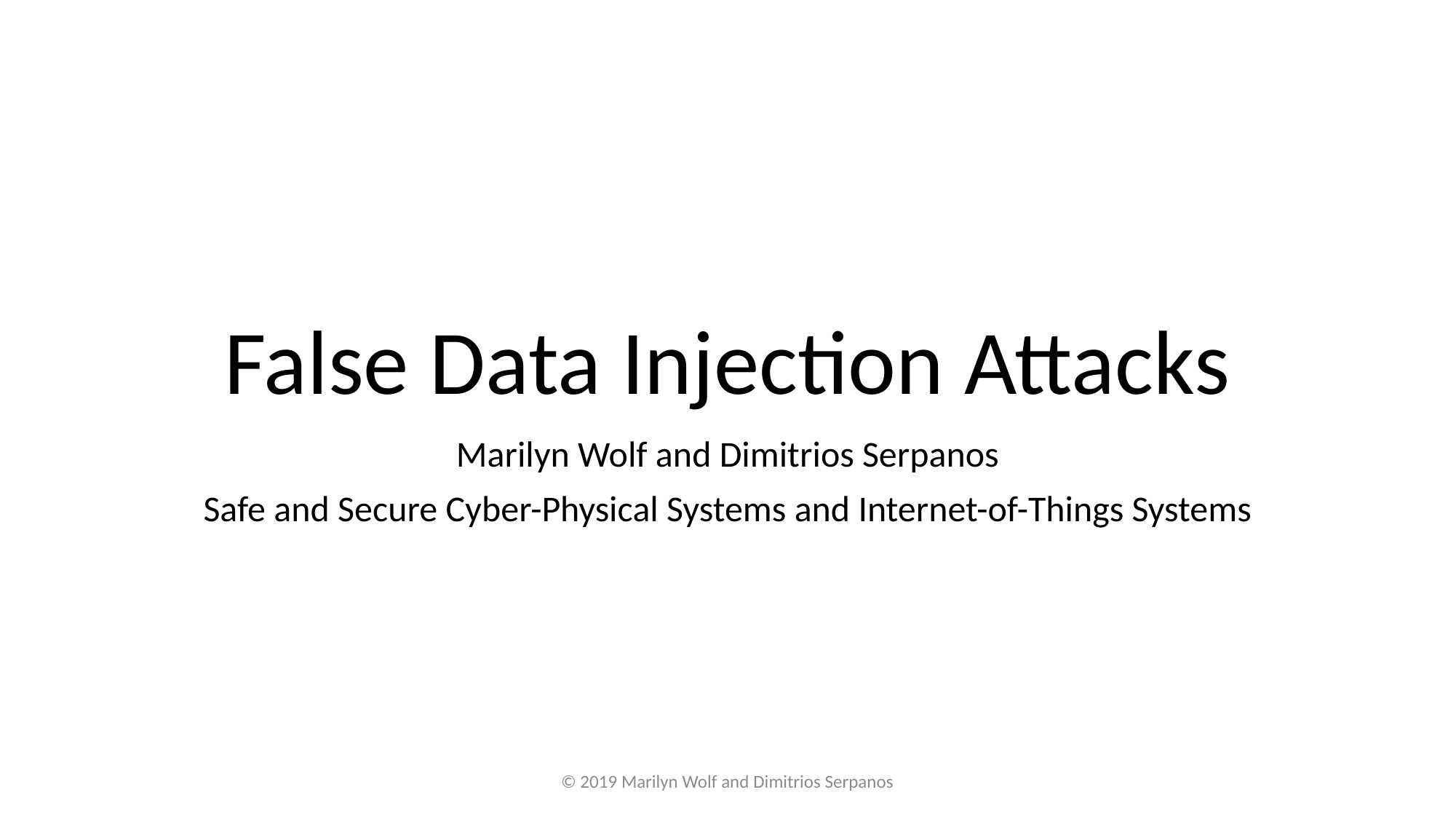

# False Data Injection Attacks
Marilyn Wolf and Dimitrios Serpanos
Safe and Secure Cyber-Physical Systems and Internet-of-Things Systems
© 2019 Marilyn Wolf and Dimitrios Serpanos